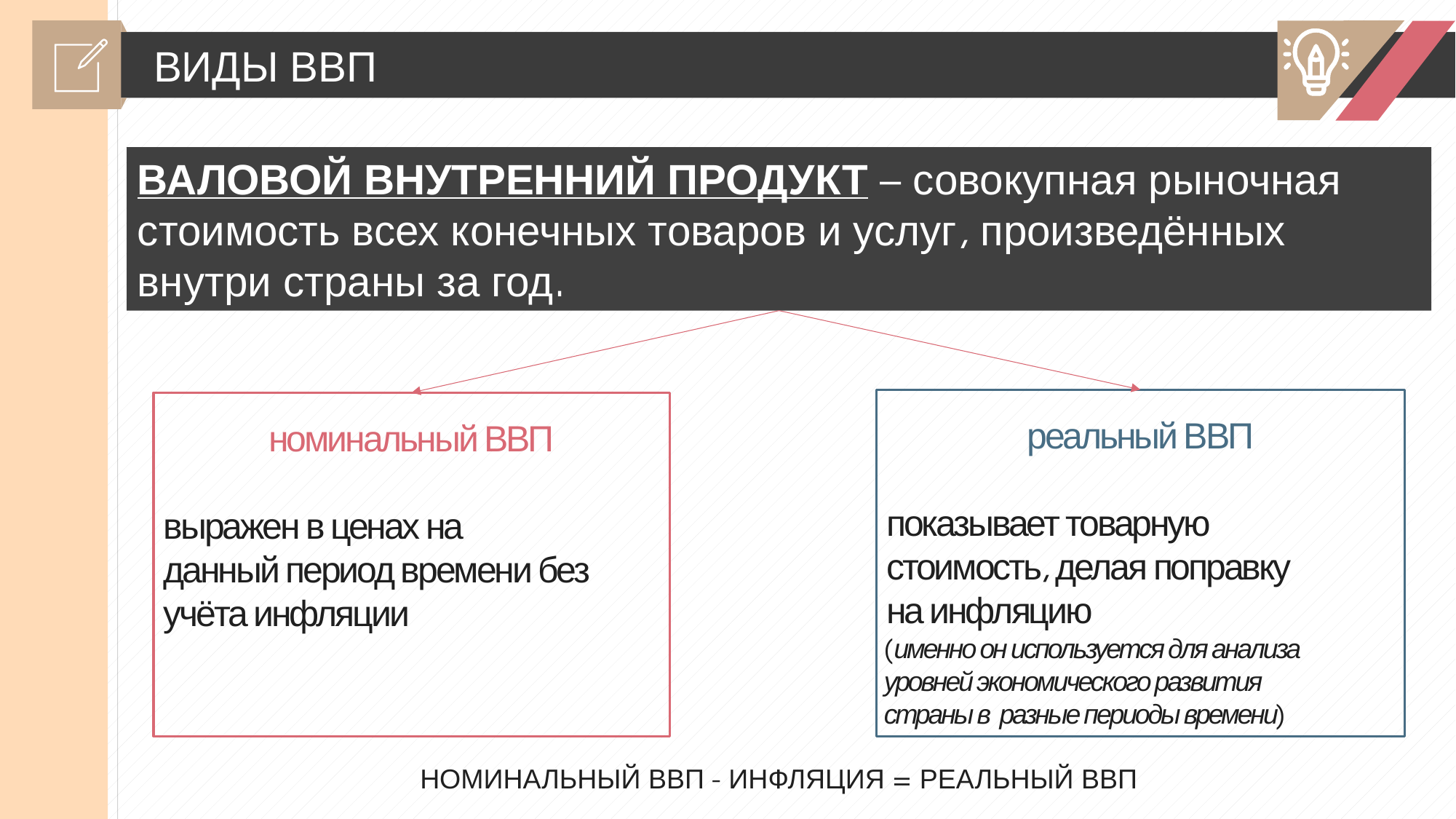

ВИДЫ ВВП

ВАЛОВОЙ ВНУТРЕННИЙ ПРОДУКТ – совокупная рыночная стоимость всех конечных товаров и услуг, произведённых внутри страны за год.
реальный ВВП

 показывает товарную
 стоимость, делая поправку
 на инфляцию
 (именно он используется для анализа
 уровней экономического развития
 страны в  разные периоды времени)

номинальный ВВП

 выражен в ценах на
 данный период времени без
 учёта инфляции
НОМИНАЛЬНЫЙ ВВП - ИНФЛЯЦИЯ = РЕАЛЬНЫЙ ВВП